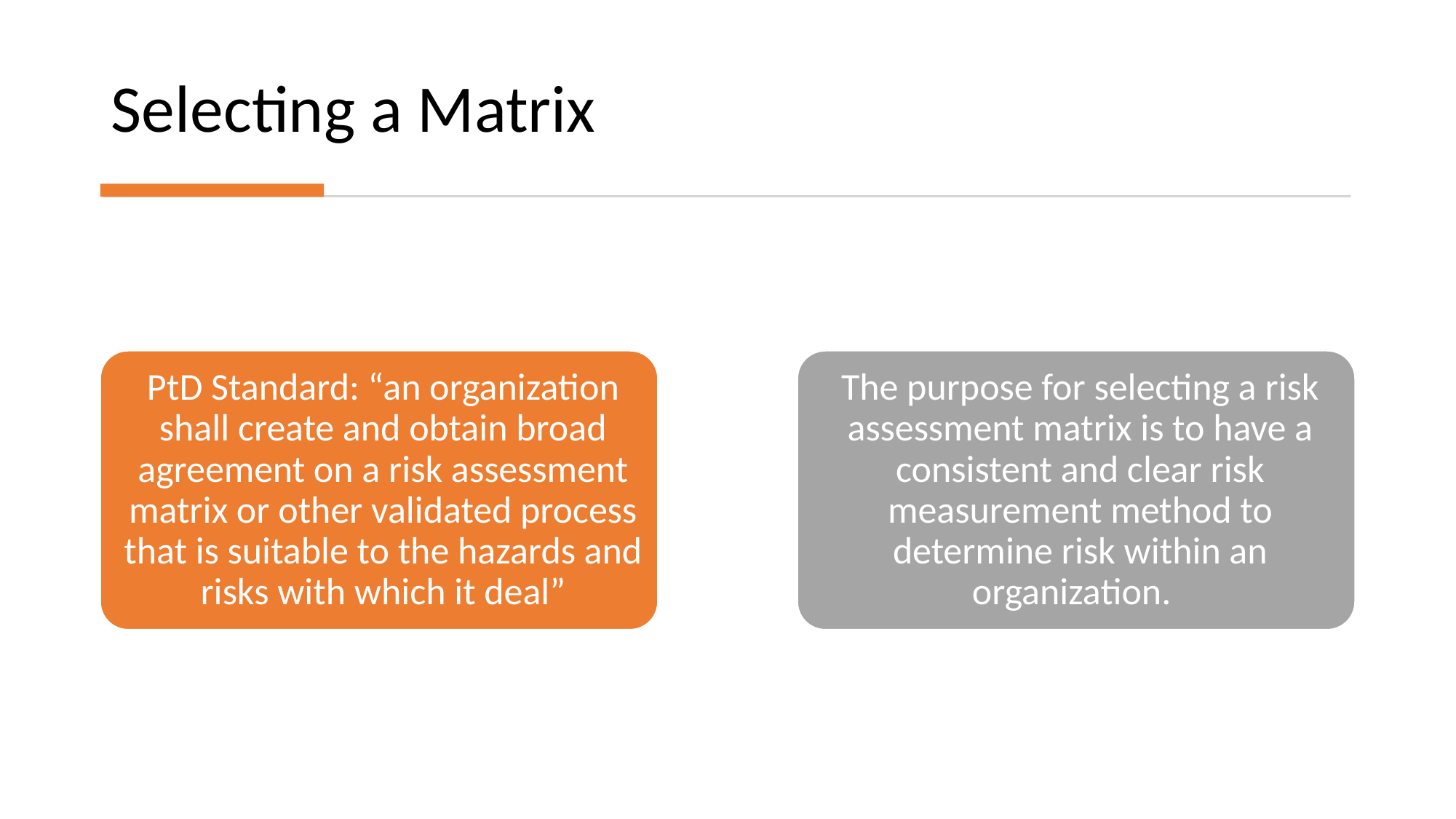

# Selecting a Matrix

PtD Standard: “an organization shall create and obtain broad agreement on a risk assessment matrix or other validated process that is suitable to the hazards and risks with which it deal”
The purpose for selecting a risk assessment matrix is to have a consistent and clear risk measurement method to determine risk within an organization.
9